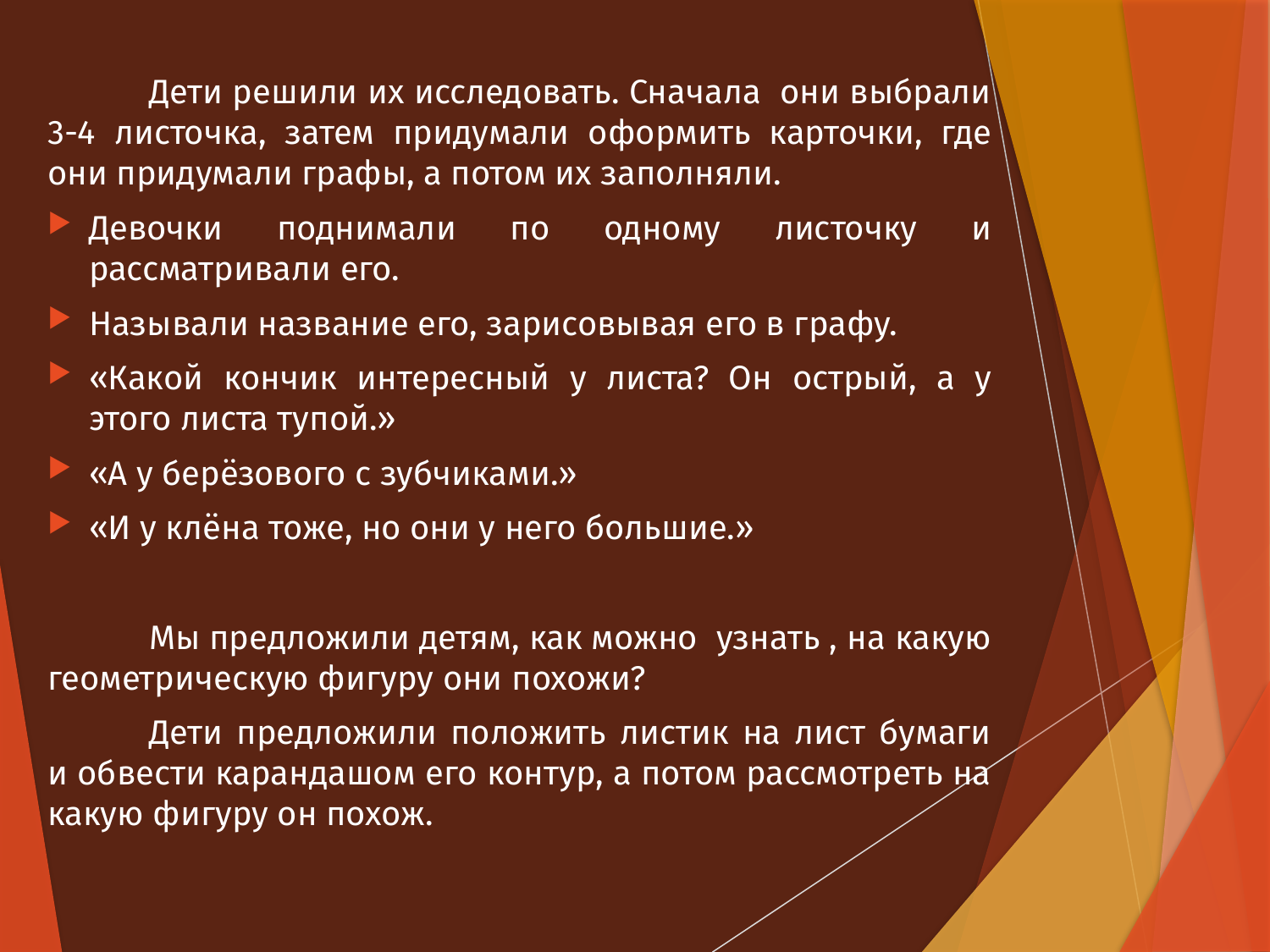

Дети решили их исследовать. Сначала  они выбрали 3-4 листочка, затем придумали оформить карточки, где они придумали графы, а потом их заполняли.
Девочки поднимали по одному листочку и рассматривали его.
Называли название его, зарисовывая его в графу.
«Какой кончик интересный у листа? Он острый, а у этого листа тупой.»
«А у берёзового с зубчиками.»
«И у клёна тоже, но они у него большие.»

	Мы предложили детям, как можно  узнать , на какую геометрическую фигуру они похожи?
	Дети предложили положить листик на лист бумаги и обвести карандашом его контур, а потом рассмотреть на какую фигуру он похож.